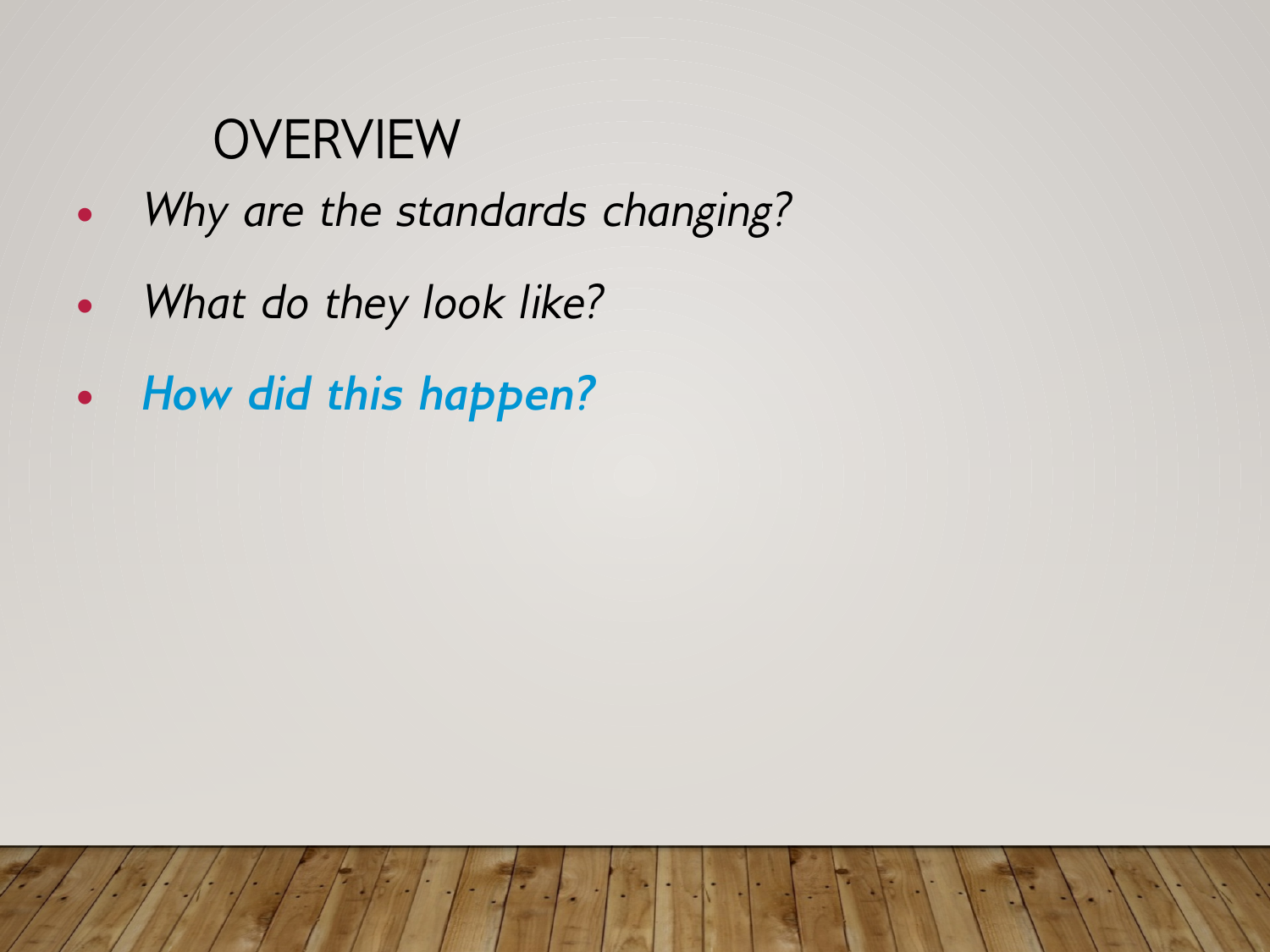

# Overview
Why are the standards changing?
What do they look like?
How did this happen?